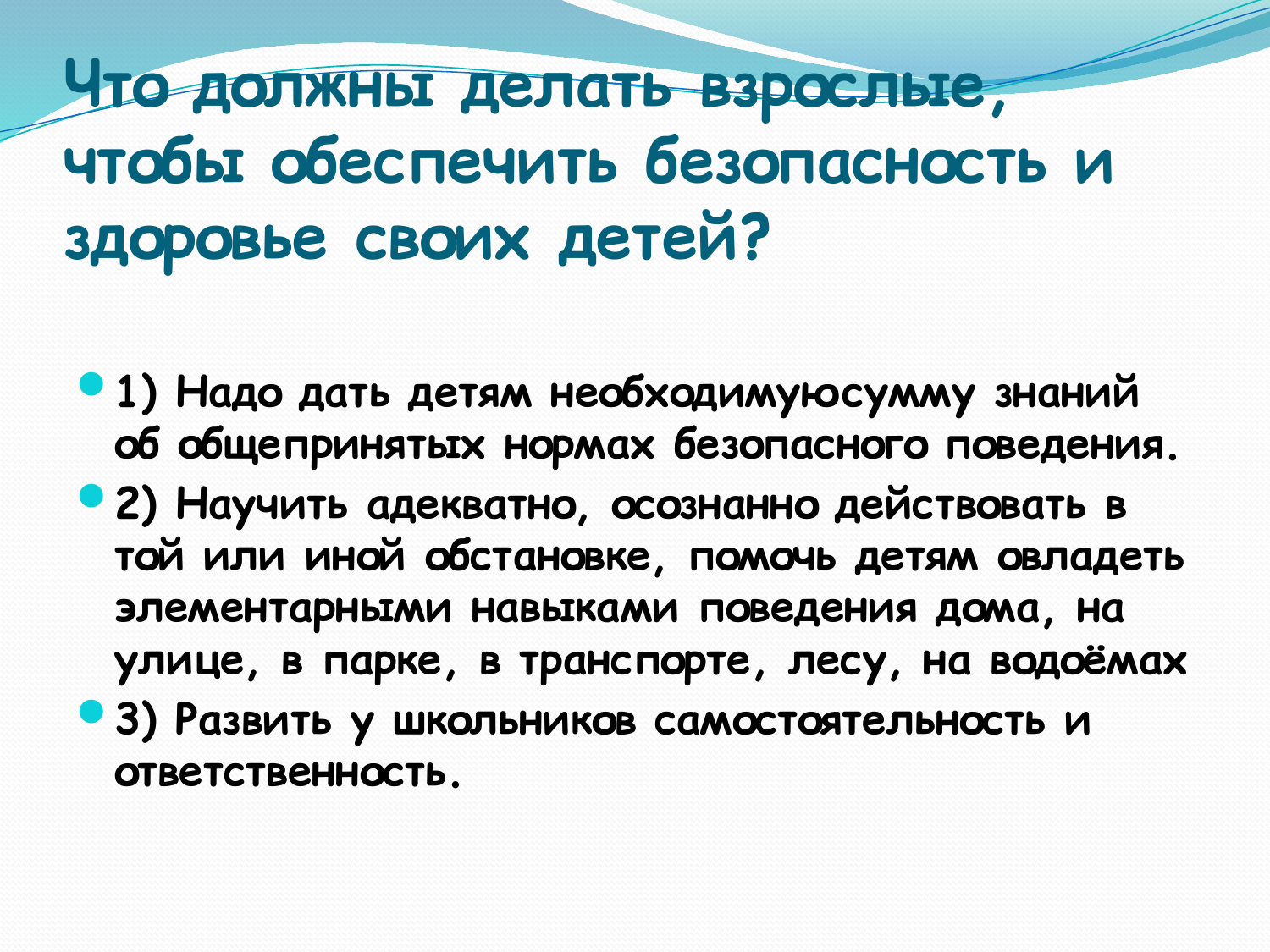

# Что должны делать взрослые, чтобы обеспечить безопасность и здоровье своих детей?
1) Надо дать детям необходимую сумму знаний об общепринятых нормах безопасного поведения.
2) Научить адекватно, осознанно действовать в той или иной обстановке, помочь детям овладеть элементарными навыками поведения дома, на улице, в парке, в транспорте, лесу, на водоёмах
3) Развить у школьников самостоятельность и ответственность.